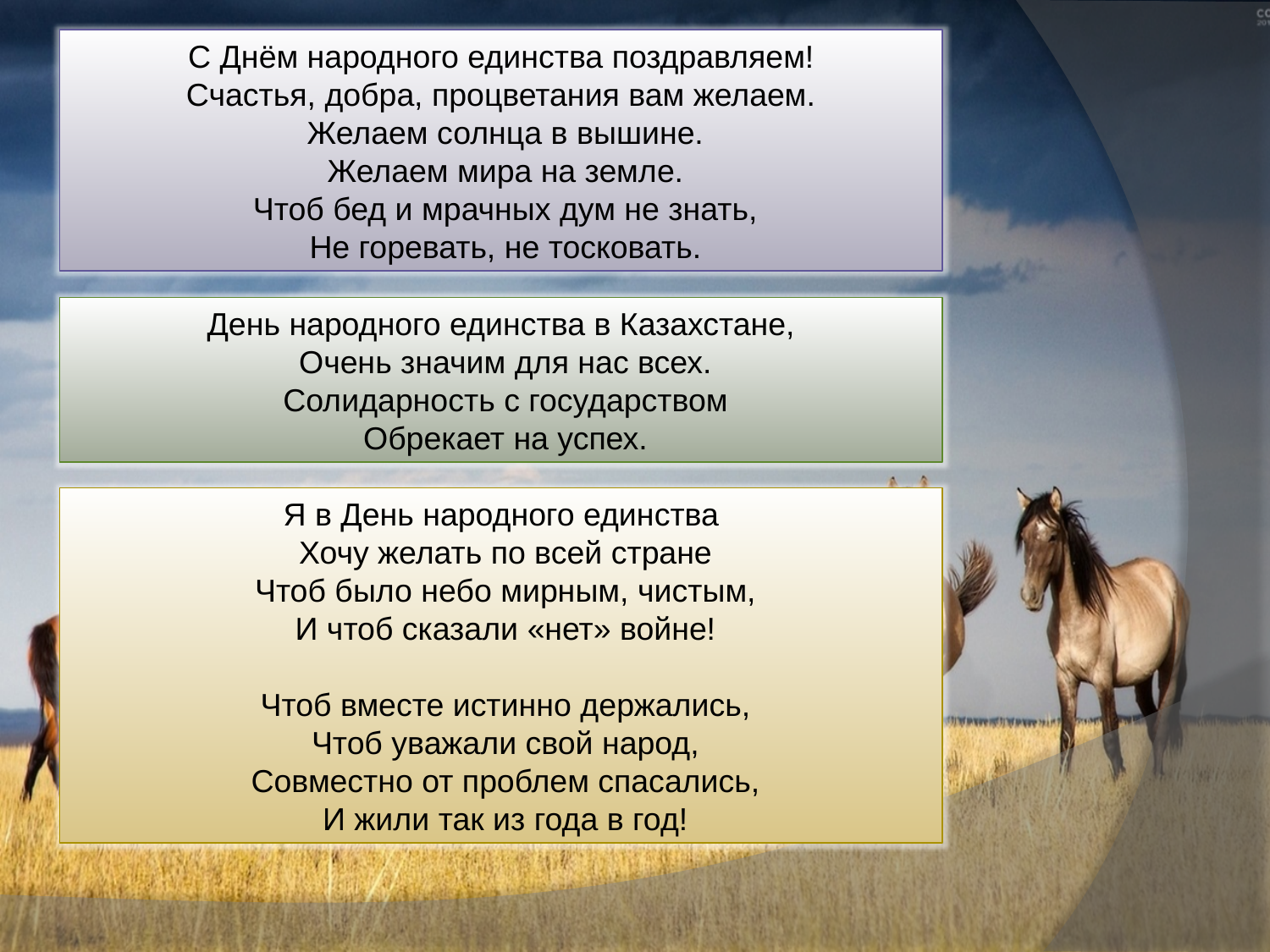

С Днём народного единства поздравляем!
Счастья, добра, процветания вам желаем.
 Желаем солнца в вышине.
 Желаем мира на земле.
 Чтоб бед и мрачных дум не знать,
 Не горевать, не тосковать.
День народного единства в Казахстане,
 Очень значим для нас всех.
 Солидарность с государством
 Обрекает на успех.
Я в День народного единства
 Хочу желать по всей стране
 Чтоб было небо мирным, чистым,
 И чтоб сказали «нет» войне!

 Чтоб вместе истинно держались,
 Чтоб уважали свой народ,
 Совместно от проблем спасались,
 И жили так из года в год!